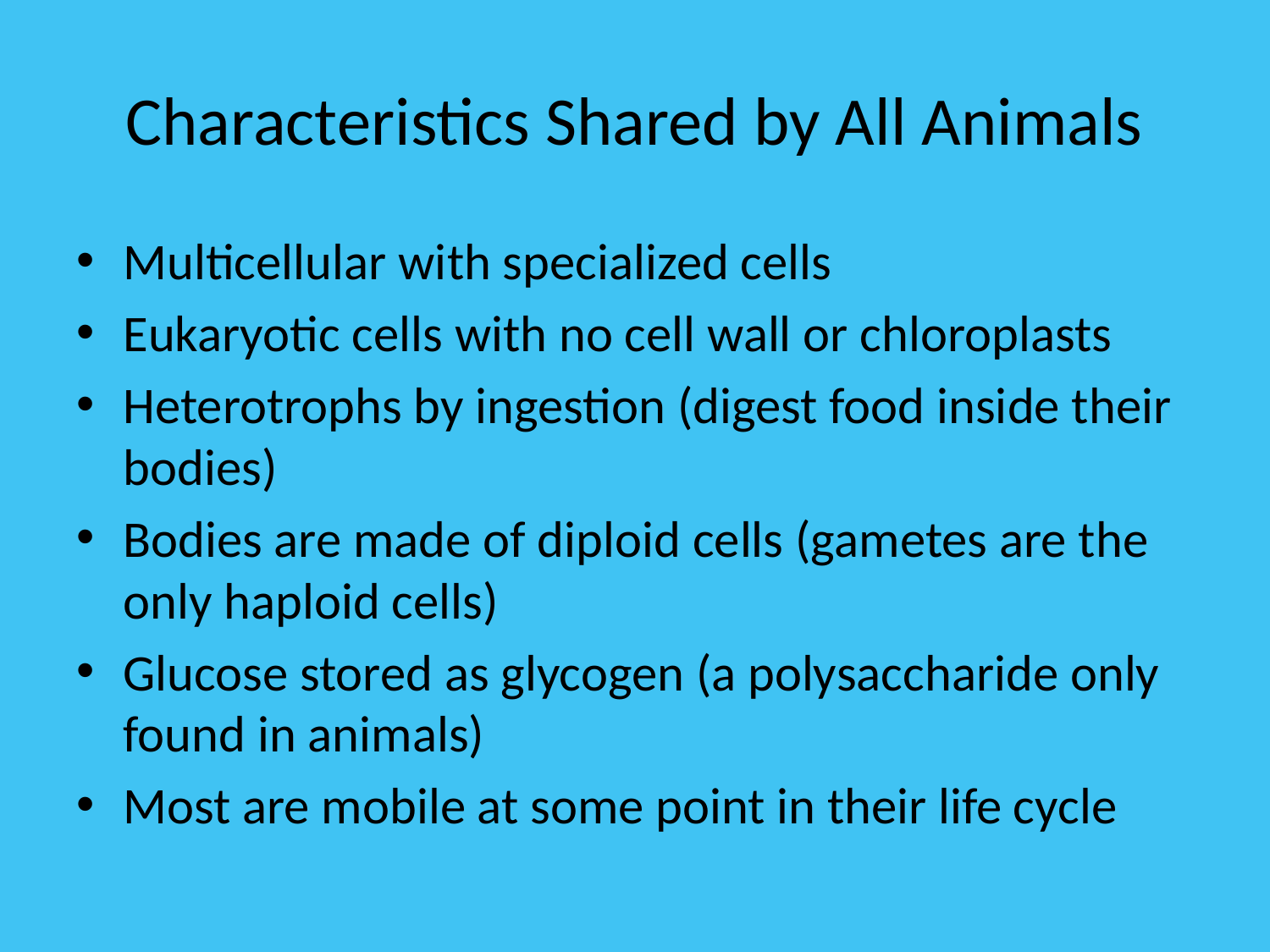

# Characteristics Shared by All Animals
Multicellular with specialized cells
Eukaryotic cells with no cell wall or chloroplasts
Heterotrophs by ingestion (digest food inside their bodies)
Bodies are made of diploid cells (gametes are the only haploid cells)
Glucose stored as glycogen (a polysaccharide only found in animals)
Most are mobile at some point in their life cycle